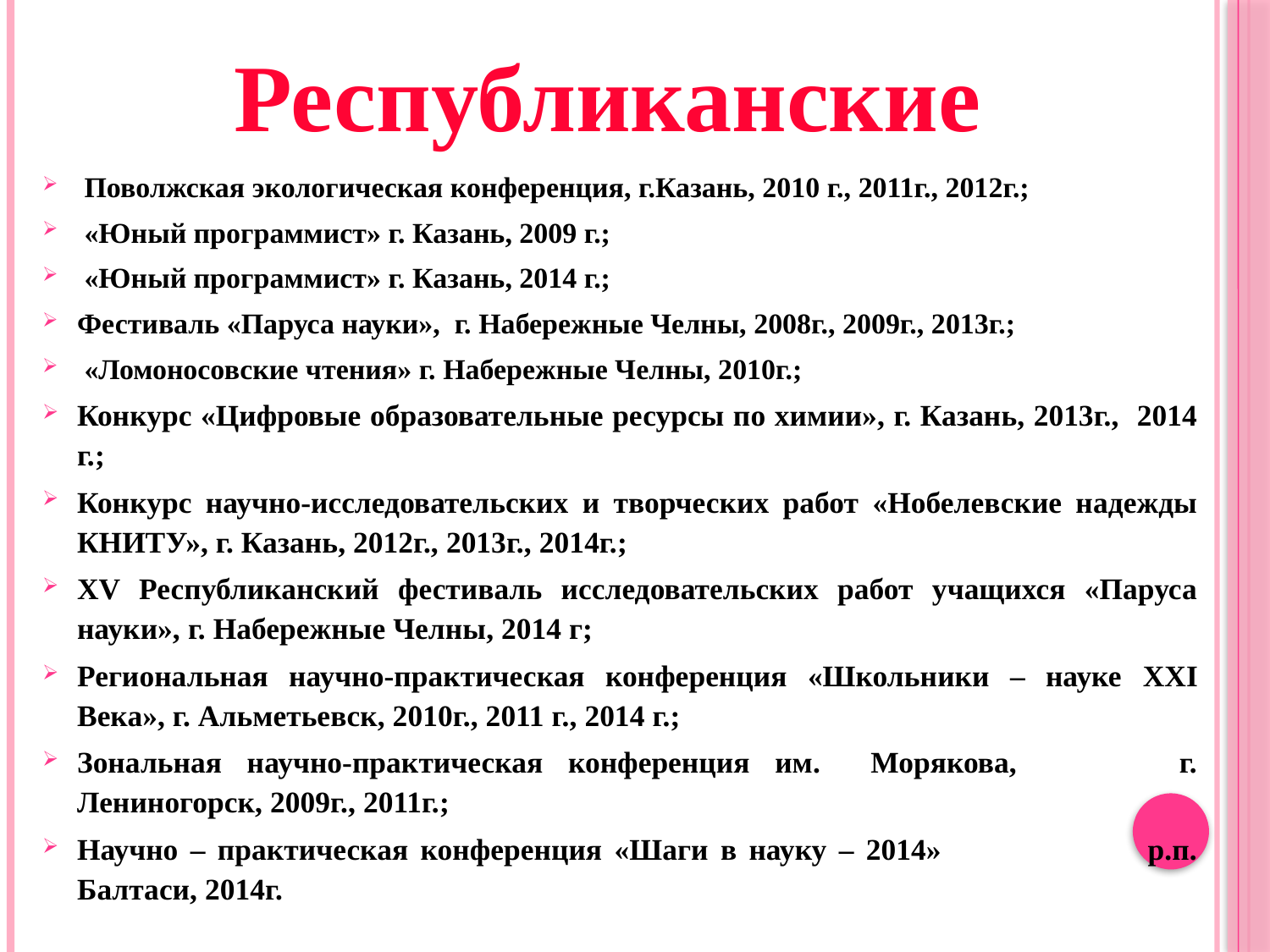

Республиканские
 Поволжская экологическая конференция, г.Казань, 2010 г., 2011г., 2012г.;
 «Юный программист» г. Казань, 2009 г.;
 «Юный программист» г. Казань, 2014 г.;
Фестиваль «Паруса науки»,  г. Набережные Челны, 2008г., 2009г., 2013г.;
 «Ломоносовские чтения» г. Набережные Челны, 2010г.;
Конкурс «Цифровые образовательные ресурсы по химии», г. Казань, 2013г.,  2014 г.;
Конкурс научно-исследовательских и творческих работ «Нобелевские надежды КНИТУ», г. Казань, 2012г., 2013г., 2014г.;
XV Республиканский фестиваль исследовательских работ учащихся «Паруса науки», г. Набережные Челны, 2014 г;
Региональная научно-практическая конференция «Школьники – науке XXI Века», г. Альметьевск, 2010г., 2011 г., 2014 г.;
Зональная  научно-практическая  конференция  им.    Морякова,             г. Лениногорск, 2009г., 2011г.;
Научно – практическая конференция «Шаги в науку – 2014»                 р.п. Балтаси, 2014г.